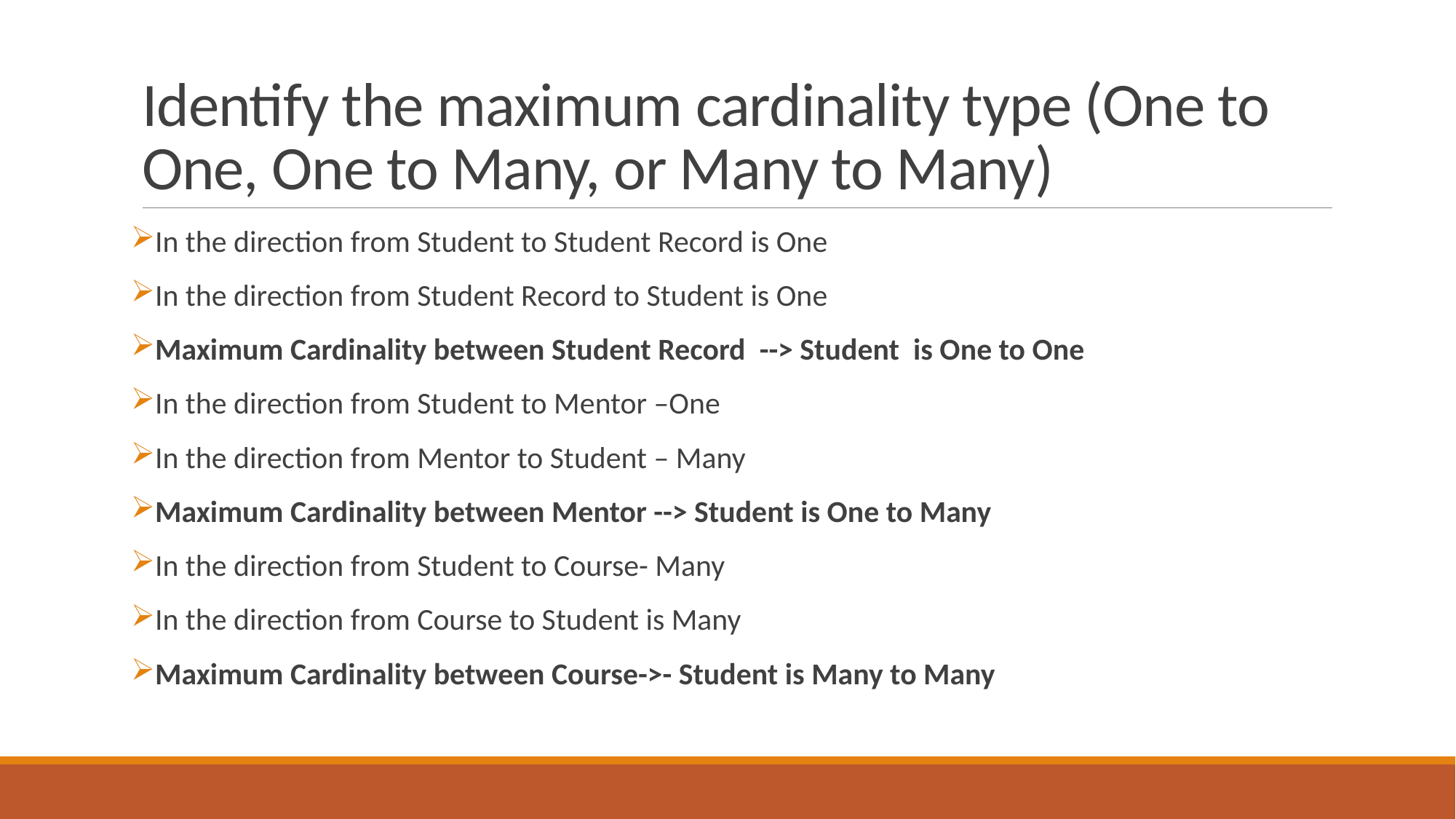

# Identify the maximum cardinality type (One to One, One to Many, or Many to Many)
In the direction from Student to Student Record is One
In the direction from Student Record to Student is One
Maximum Cardinality between Student Record  --> Student  is One to One
In the direction from Student to Mentor –One
In the direction from Mentor to Student – Many
Maximum Cardinality between Mentor --> Student is One to Many
In the direction from Student to Course- Many
In the direction from Course to Student is Many
Maximum Cardinality between Course->- Student is Many to Many